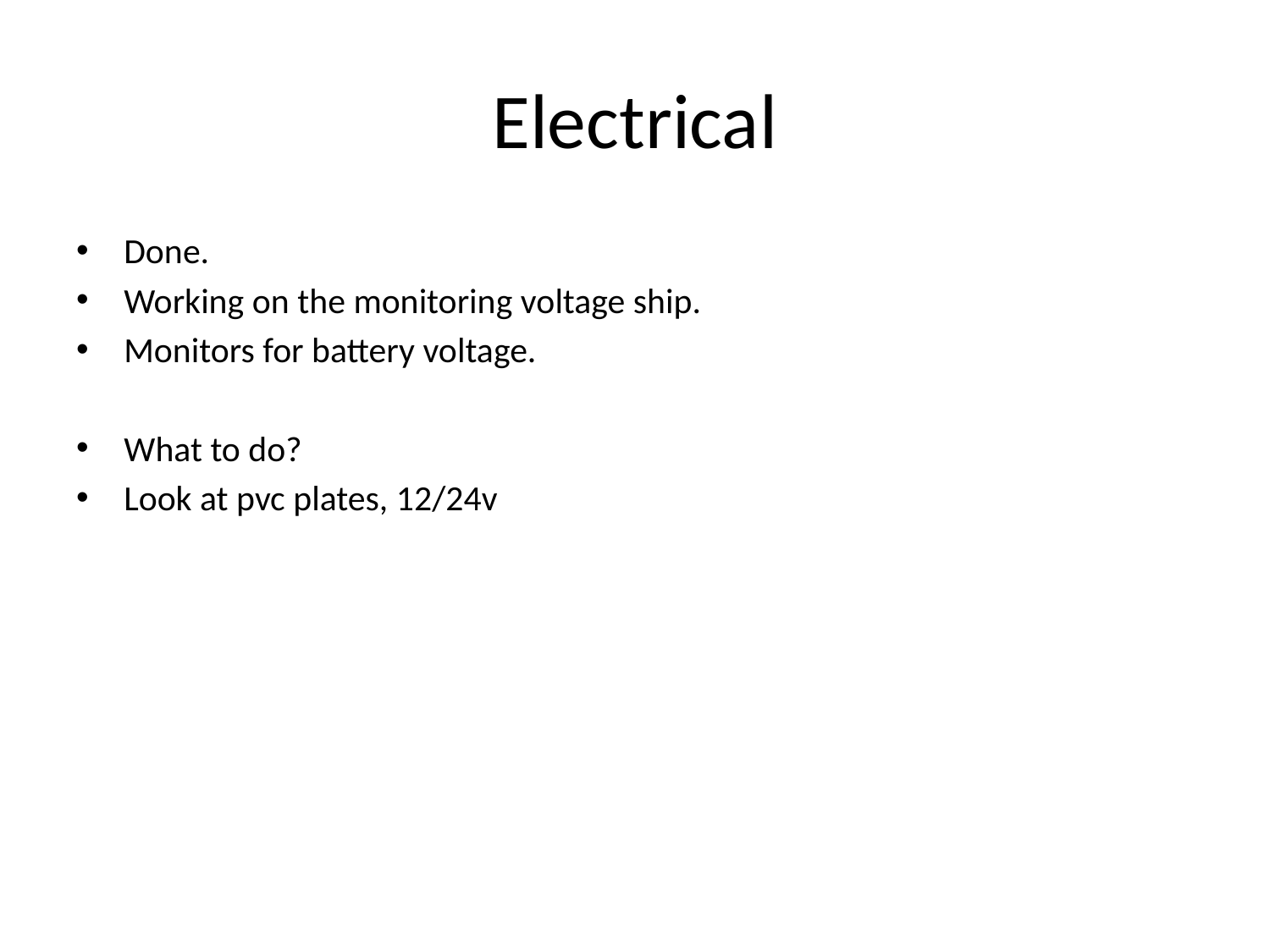

# Electrical
Done.
Working on the monitoring voltage ship.
Monitors for battery voltage.

What to do?
Look at pvc plates, 12/24v